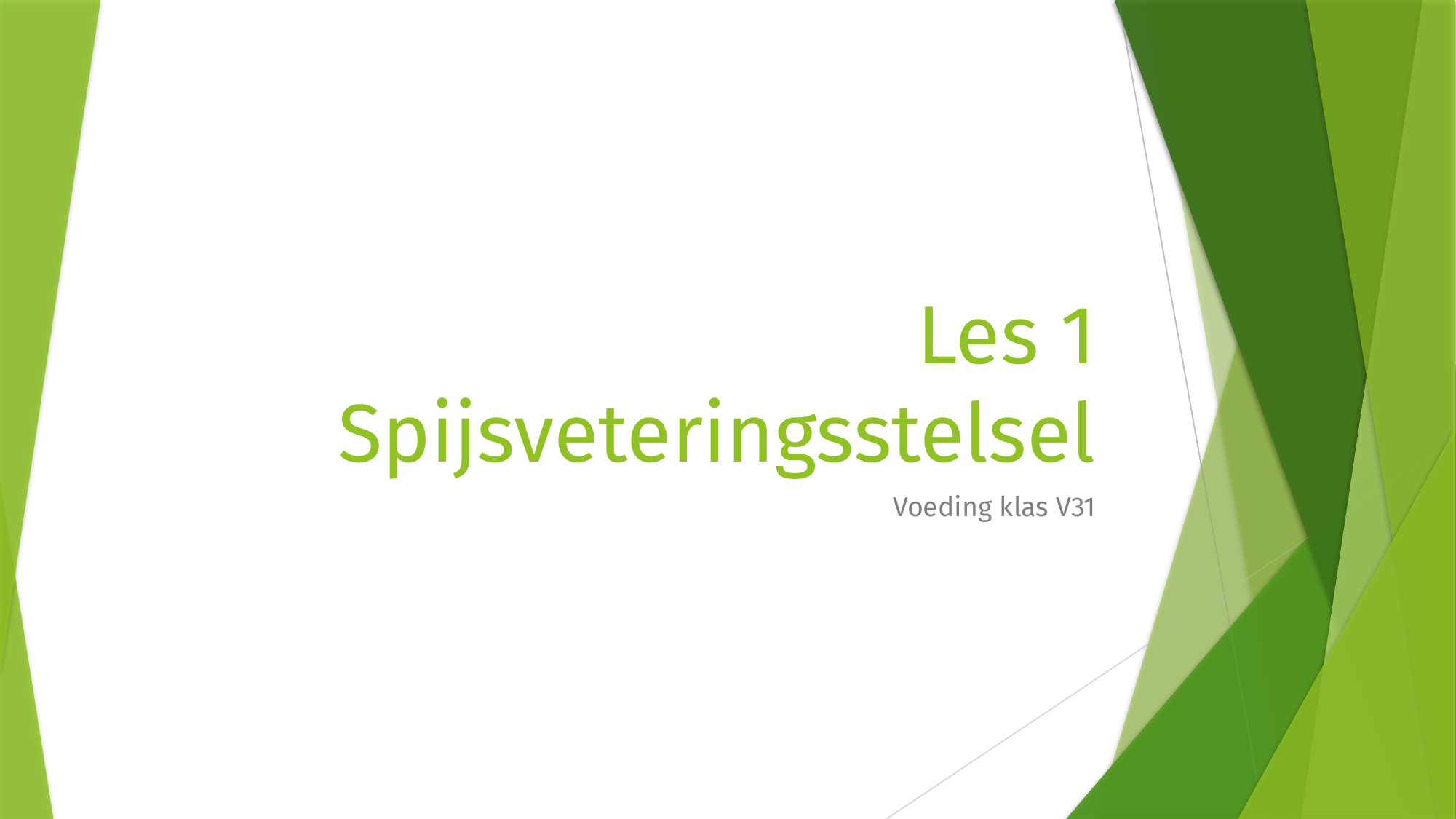

# Les 1 Spijsveteringsstelsel
Voeding klas V31